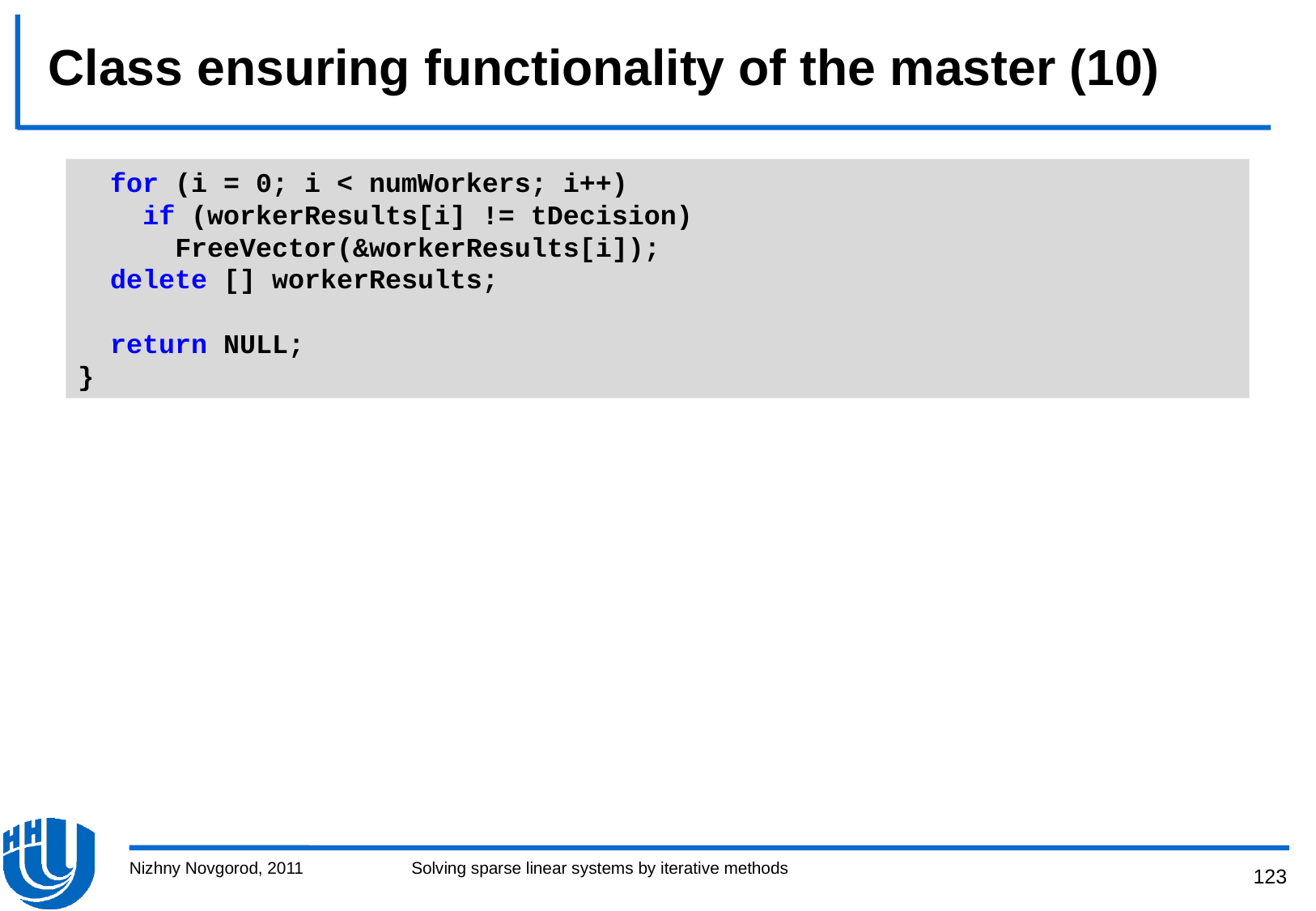

# Class ensuring functionality of the master (10)
  for (i = 0; i < numWorkers; i++)
    if (workerResults[i] != tDecision)
      FreeVector(&workerResults[i]);
  delete [] workerResults;

  return NULL;
}
Nizhny Novgorod, 2011
Solving sparse linear systems by iterative methods